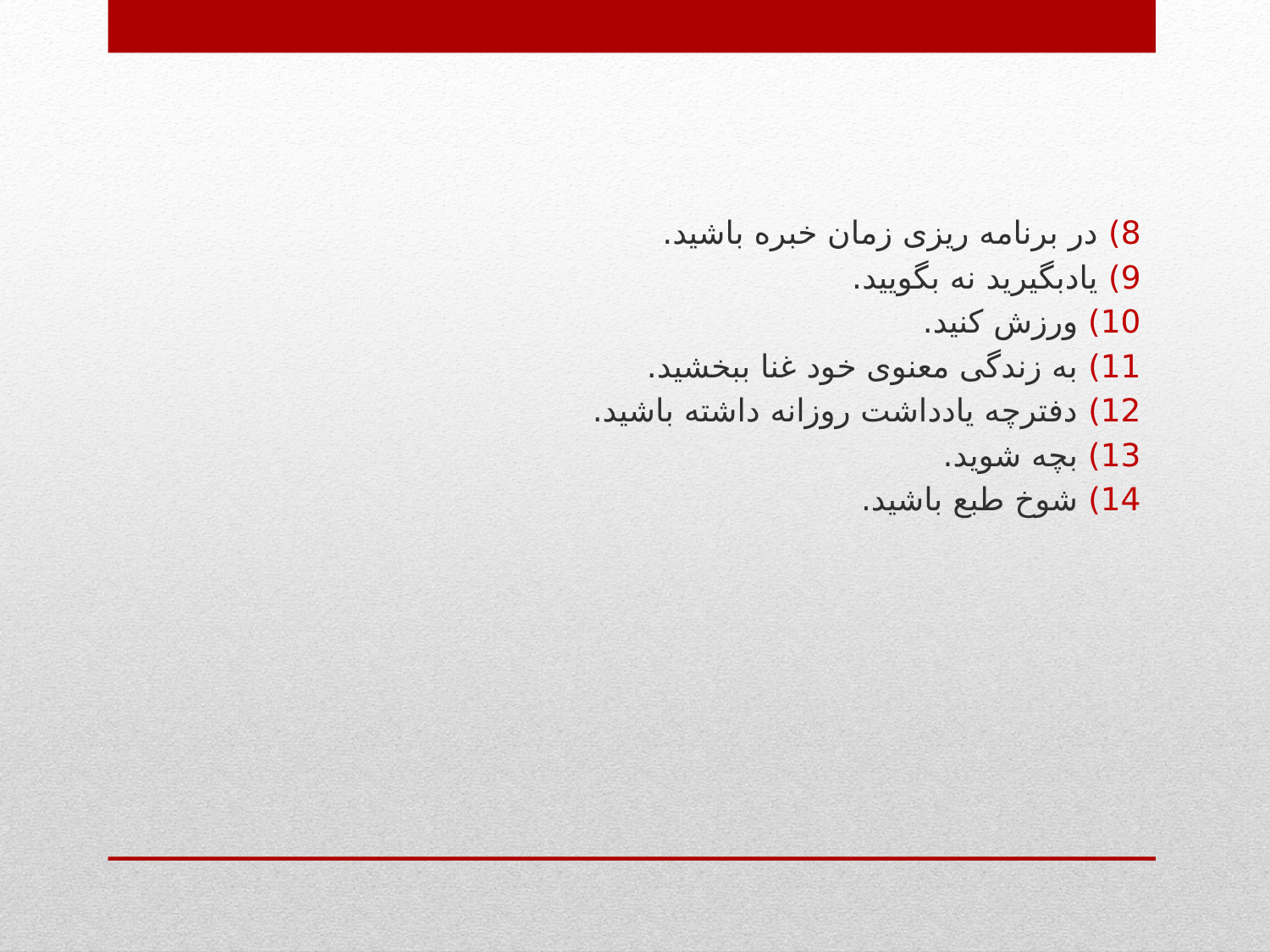

8) در برنامه ریزی زمان خبره باشید.
9) یادبگیرید نه بگویید.
10) ورزش کنید.
11) به زندگی معنوی خود غنا ببخشید.
12) دفترچه یادداشت روزانه داشته باشید.
13) بچه شوید.
14) شوخ طبع باشید.